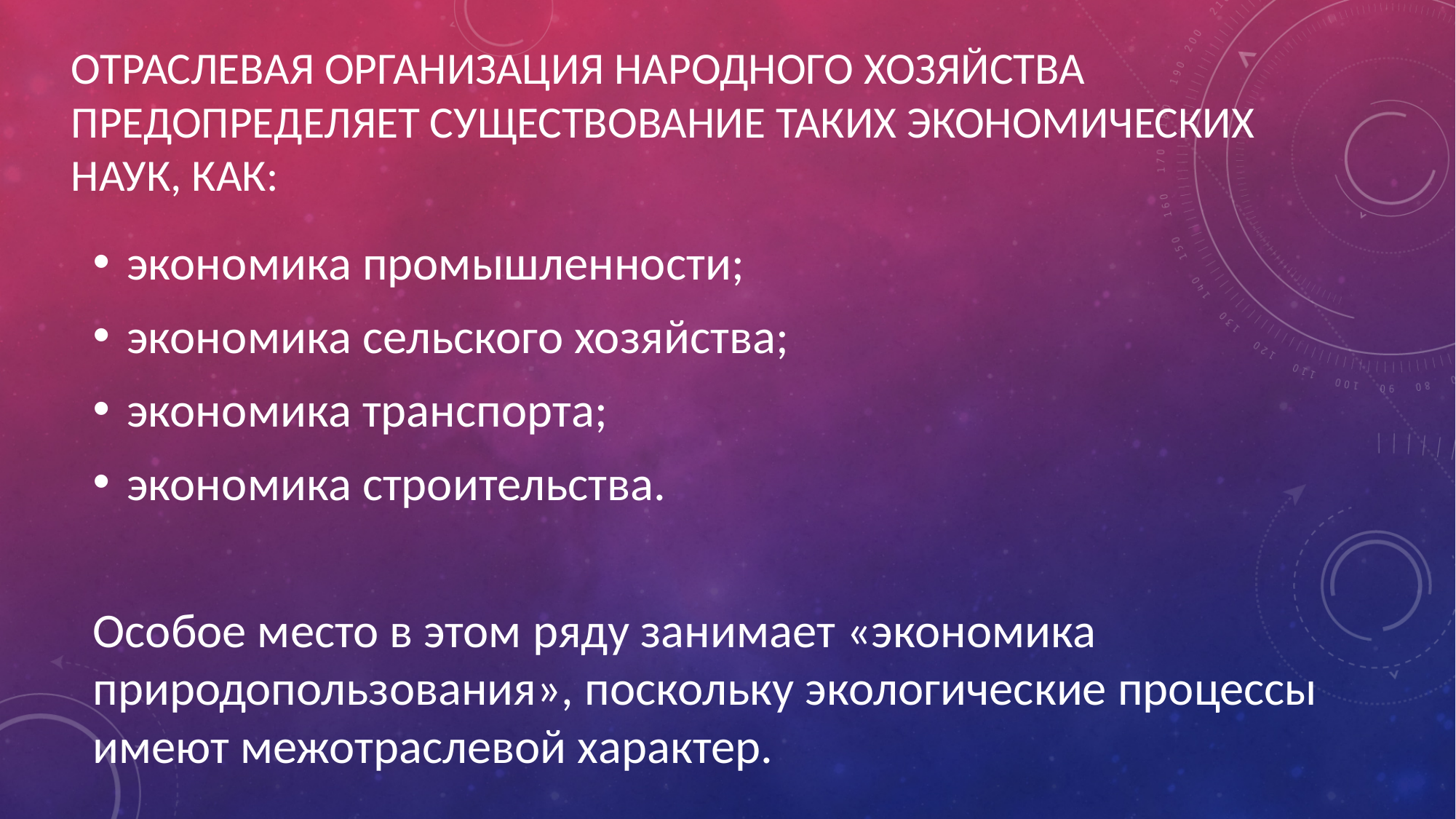

# Отраслевая организация народного хозяйства предопределяет существование таких экономических наук, как:
экономика промышленности;
экономика сельского хозяйства;
экономика транспорта;
экономика строительства.

Особое место в этом ряду занимает «экономика природопользования», поскольку экологические процессы имеют межотраслевой характер.